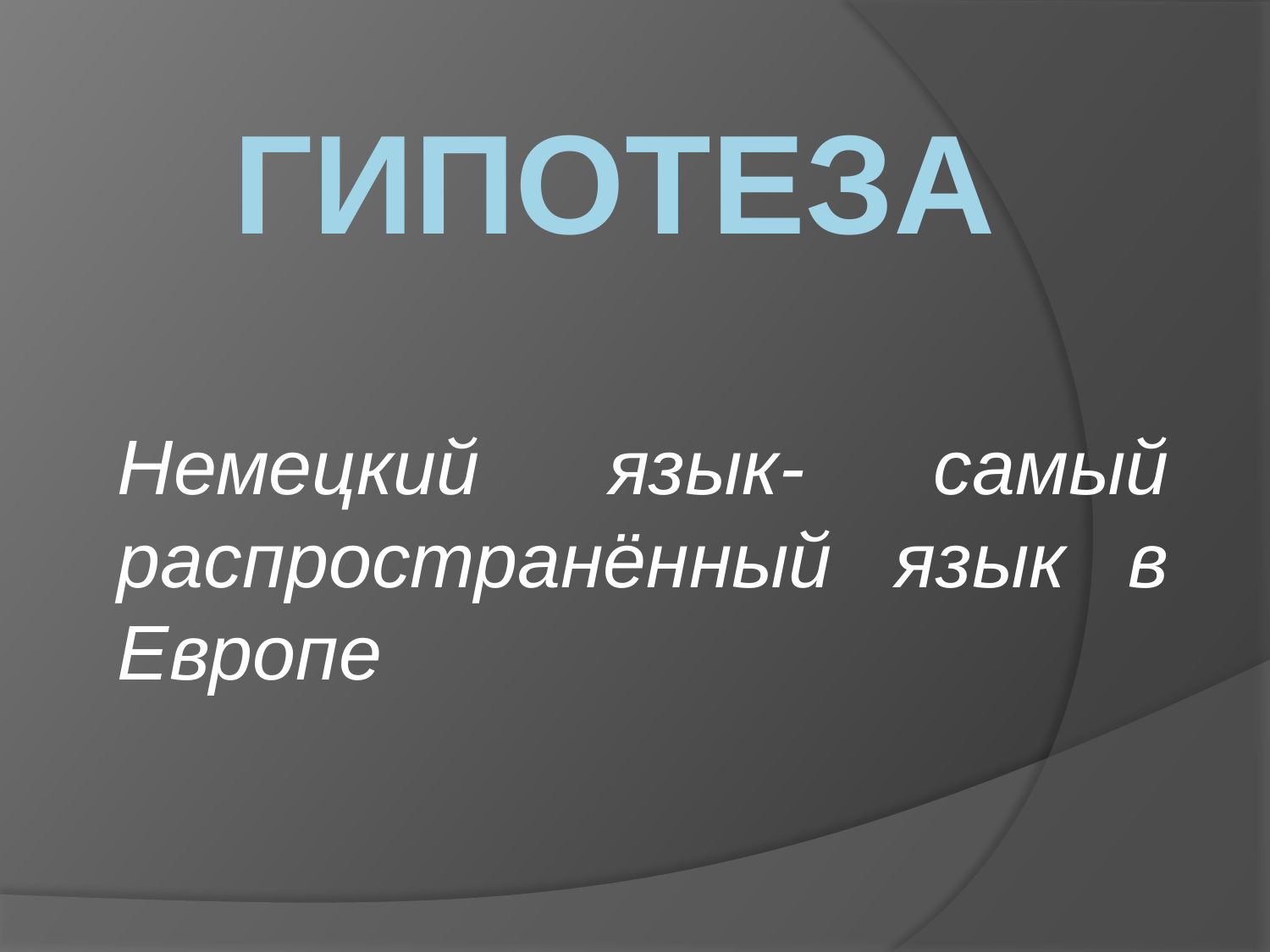

# гипотеза
Немецкий язык- самый распространённый язык в Европе